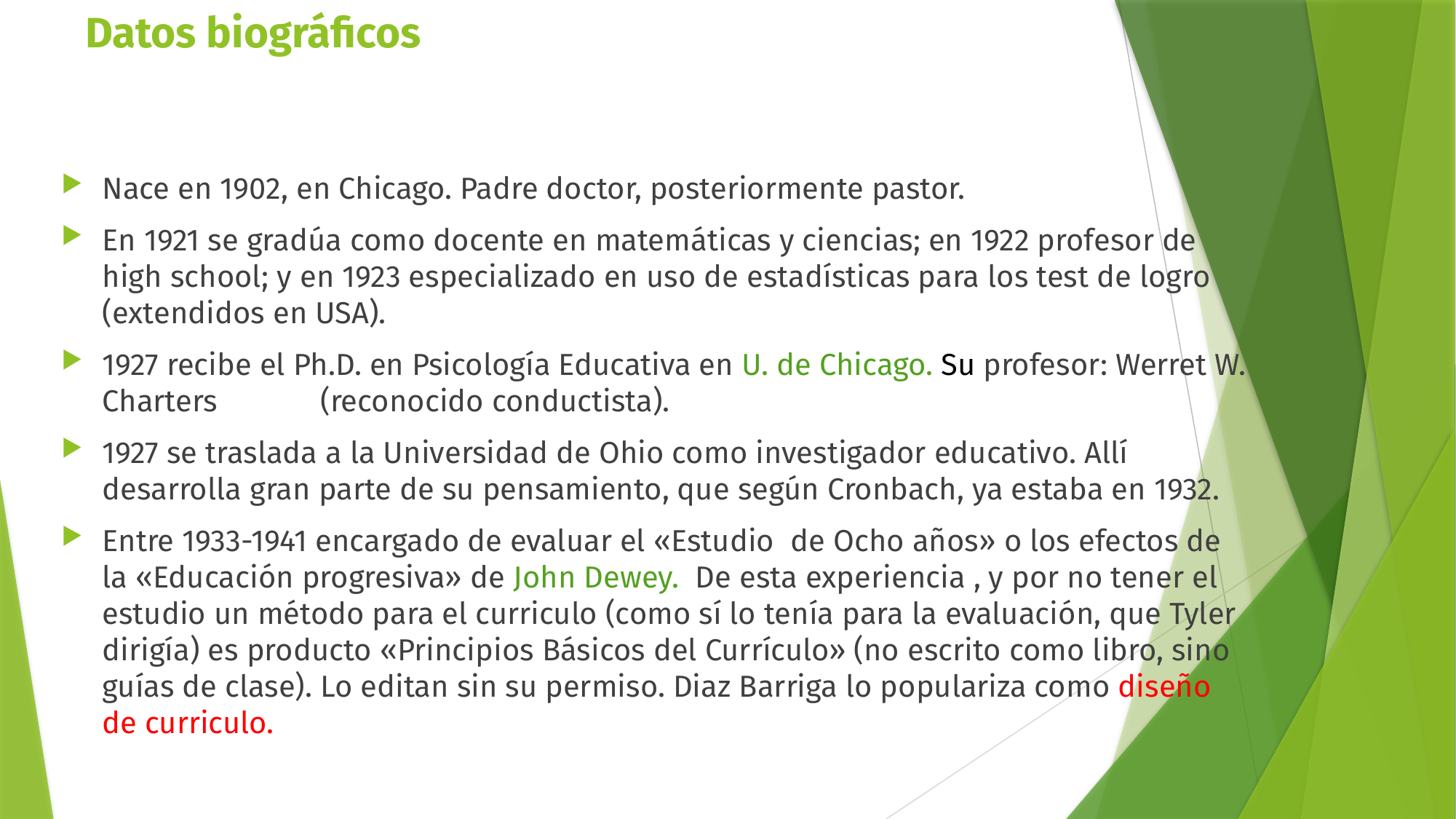

# Datos biográficos
Nace en 1902, en Chicago. Padre doctor, posteriormente pastor.
En 1921 se gradúa como docente en matemáticas y ciencias; en 1922 profesor de high school; y en 1923 especializado en uso de estadísticas para los test de logro (extendidos en USA).
1927 recibe el Ph.D. en Psicología Educativa en U. de Chicago. Su profesor: Werret W. Charters  	(reconocido conductista).
1927 se traslada a la Universidad de Ohio como investigador educativo. Allí desarrolla gran parte de su pensamiento, que según Cronbach, ya estaba en 1932.
Entre 1933-1941 encargado de evaluar el «Estudio  de Ocho años» o los efectos de la «Educación progresiva» de John Dewey.  De esta experiencia , y por no tener el estudio un método para el curriculo (como sí lo tenía para la evaluación, que Tyler dirigía) es producto «Principios Básicos del Currículo» (no escrito como libro, sino guías de clase). Lo editan sin su permiso. Diaz Barriga lo populariza como diseño de curriculo.